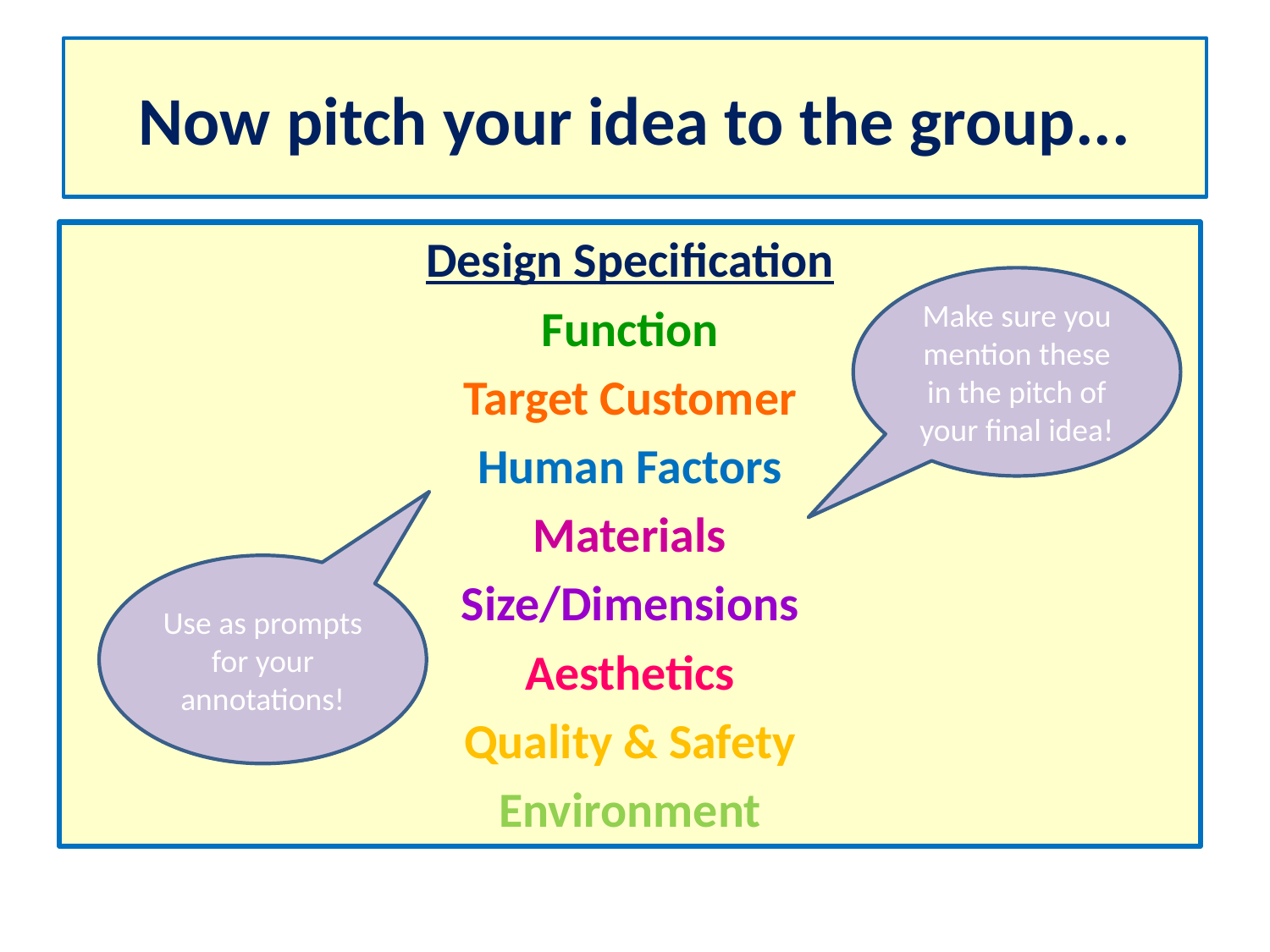

# Now pitch your idea to the group...
Design Specification
Function
Target Customer
Human Factors
Materials
Size/Dimensions
Aesthetics
Quality & Safety
Environment

Make sure you mention these in the pitch of your final idea!
Use as prompts for your annotations!